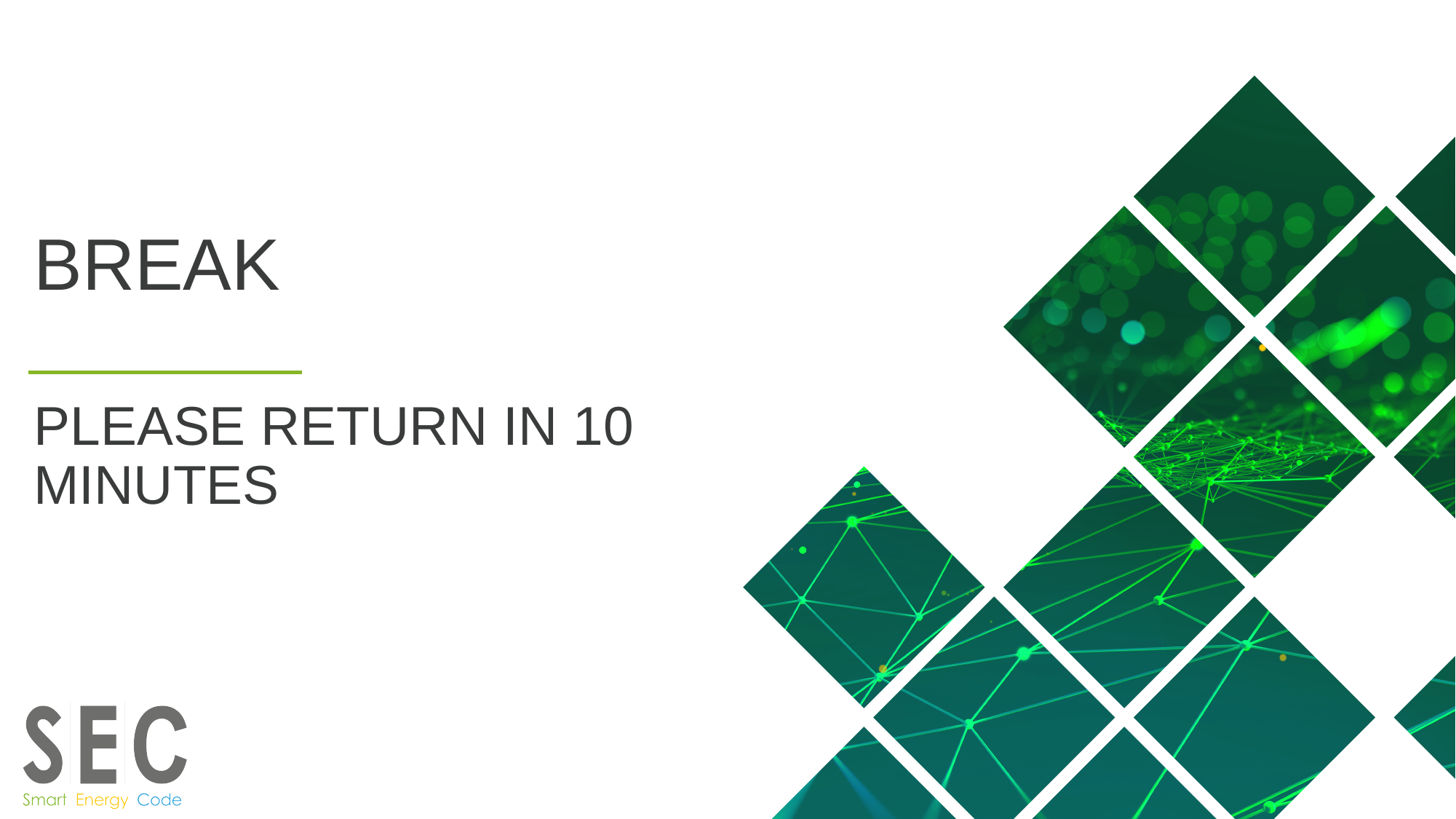

# Break
Please return in 10 minutes